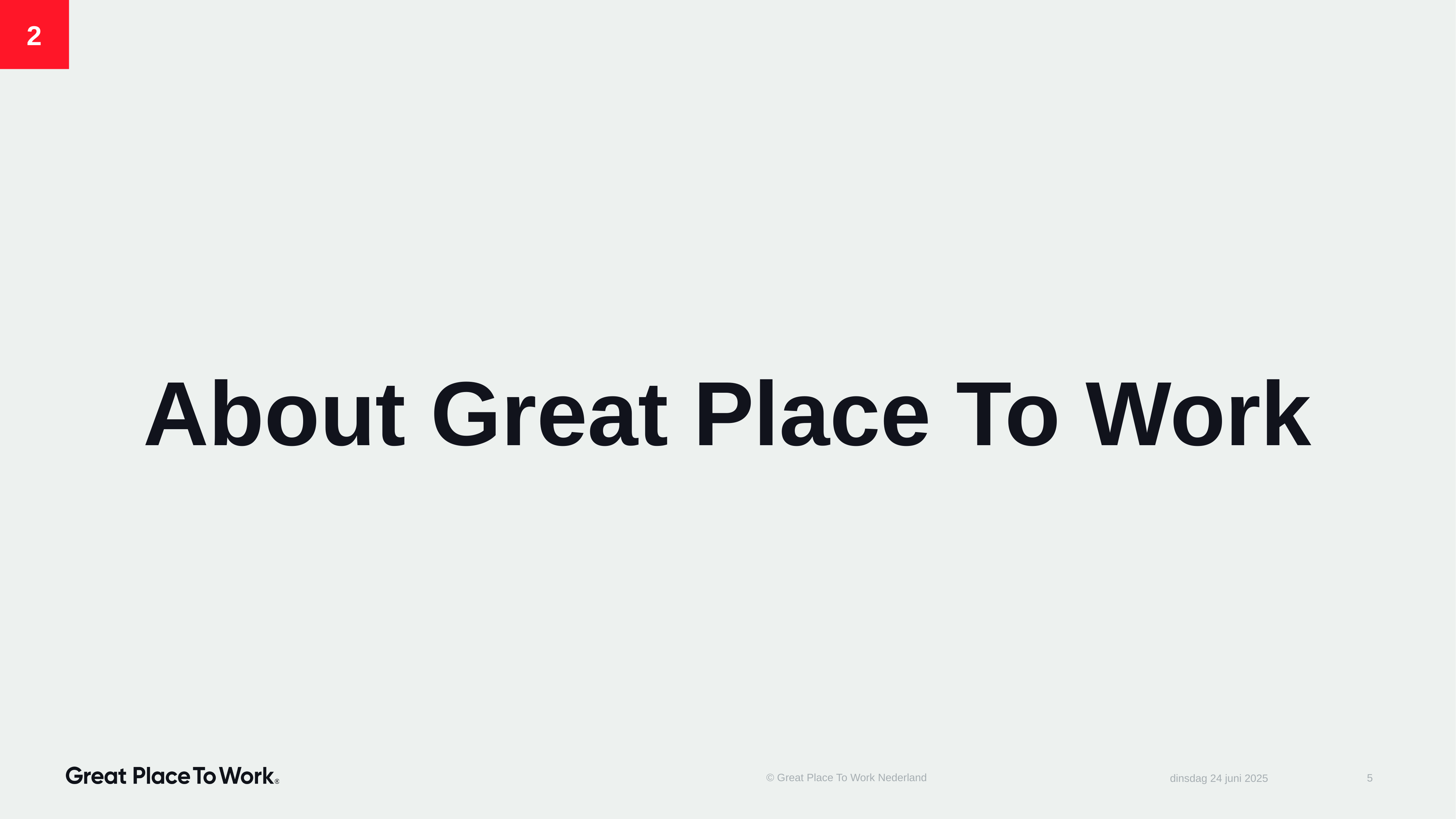

2
About Great Place To Work
© Great Place To Work Nederland
5
dinsdag 24 juni 2025